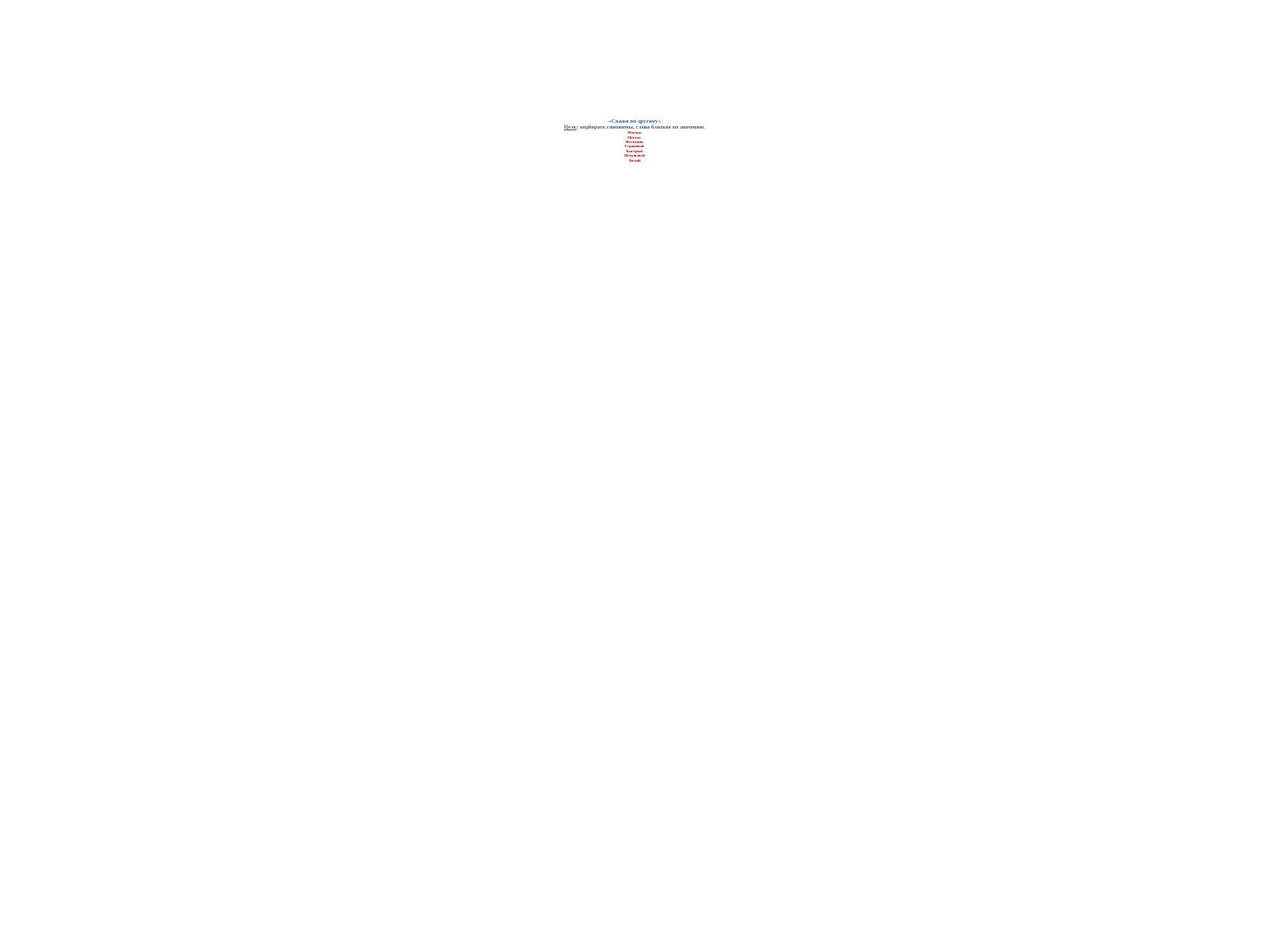

# «Скажи по-другому» Цель: подбирать синонимы, слова близкие по значению. Птичка- Метель- Источник- Страшный- Быстрый- Печальный- Белый